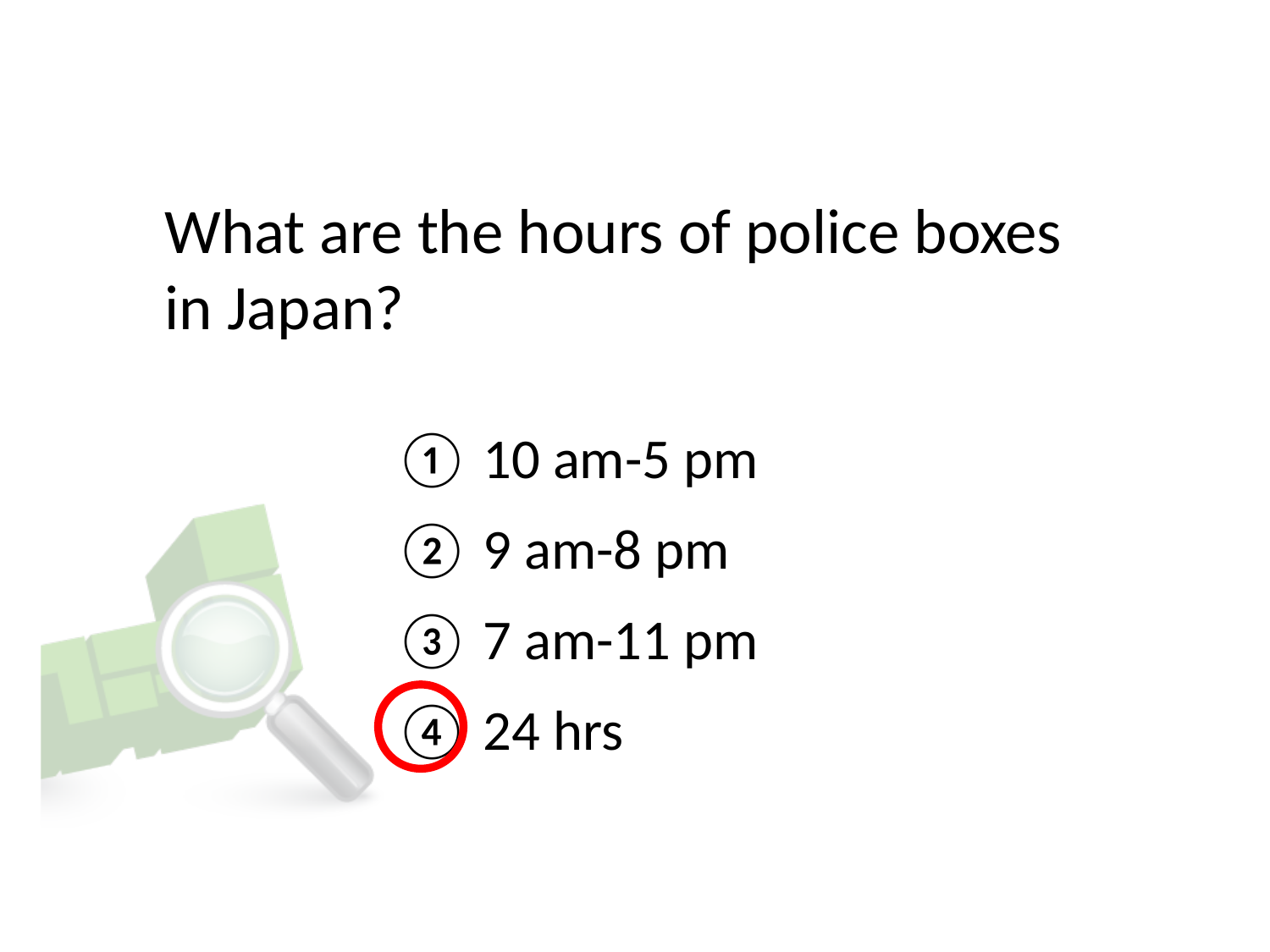

# What are the hours of police boxes in Japan?
① 10 am-5 pm
② 9 am-8 pm
③ 7 am-11 pm
④ 24 hrs